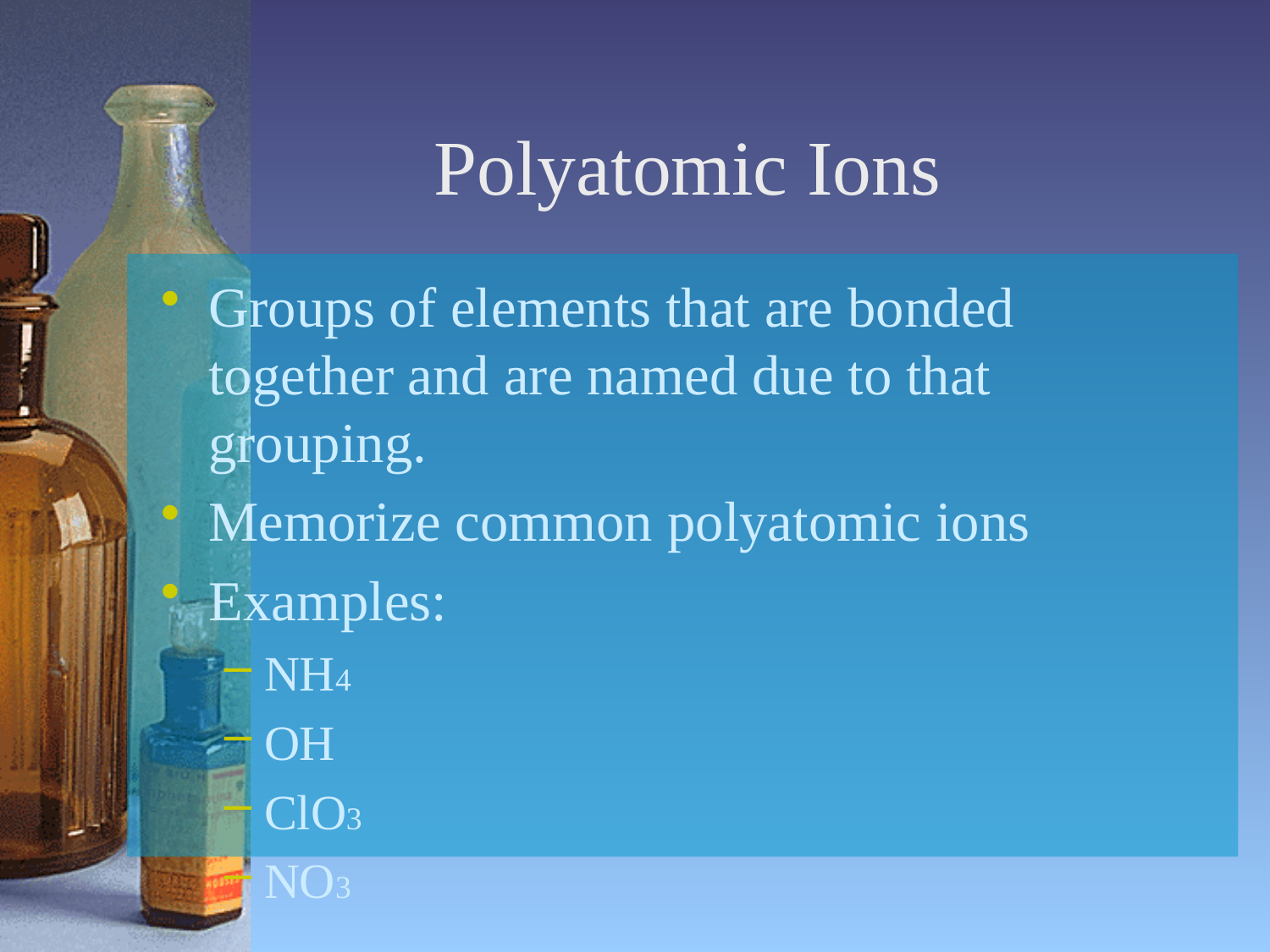

# Polyatomic Ions
Groups of elements that are bonded together and are named due to that grouping.
Memorize common polyatomic ions
Examples:
NH4
OH
ClO3
NO3